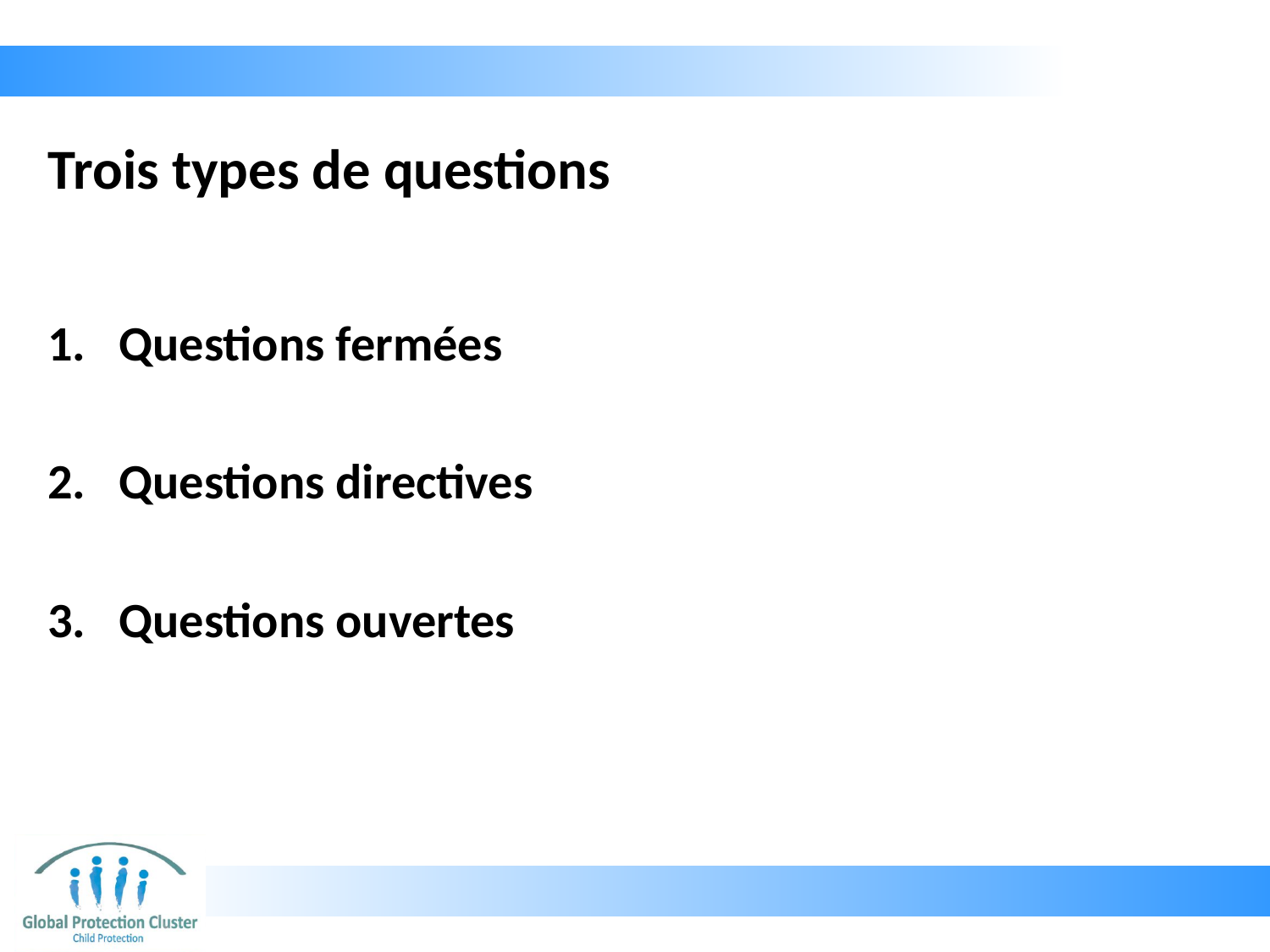

# Trois types de questions

Questions fermées

Questions directives

Questions ouvertes